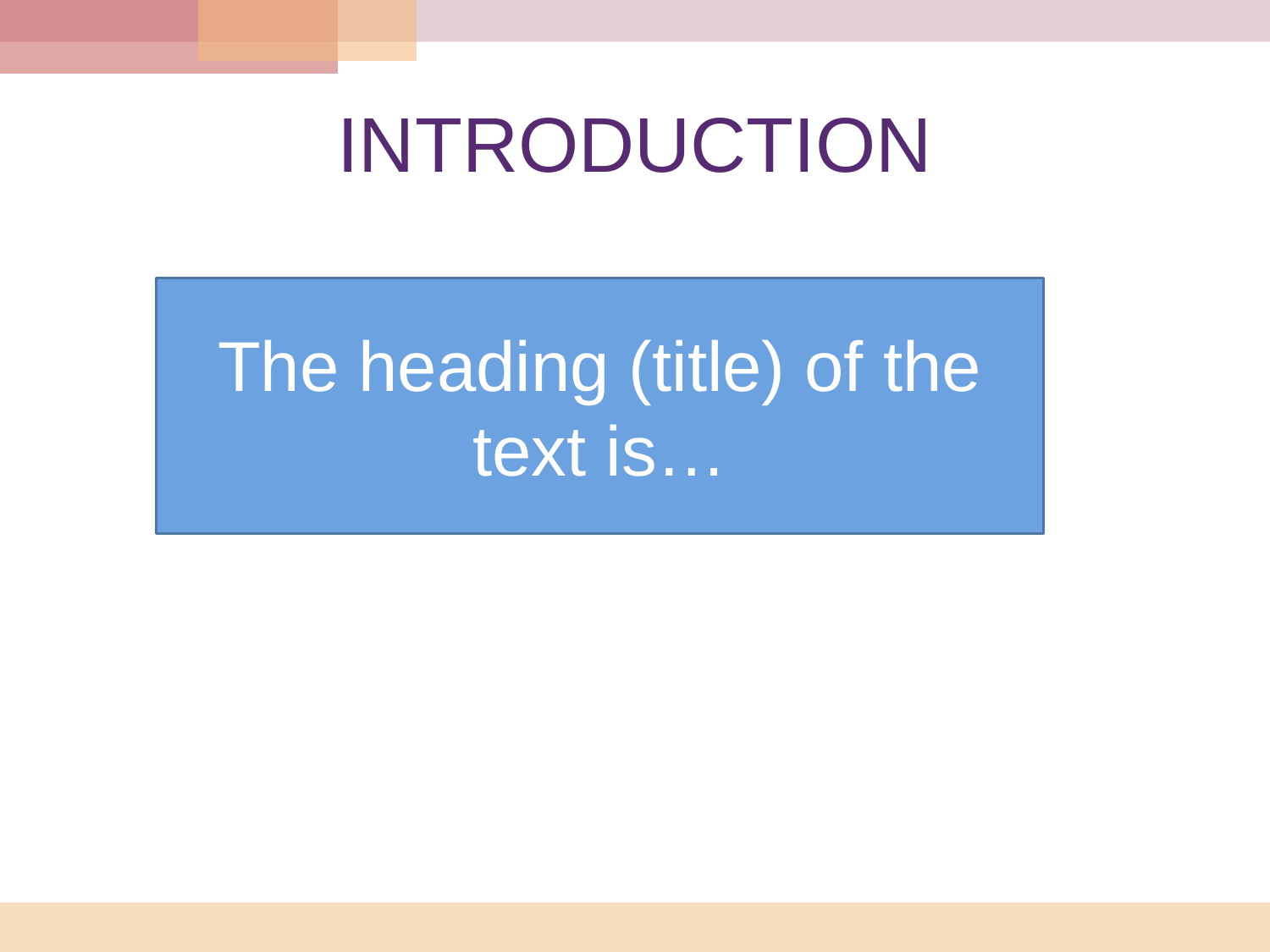

# INTRODUCTION
The heading (title) of the text is…